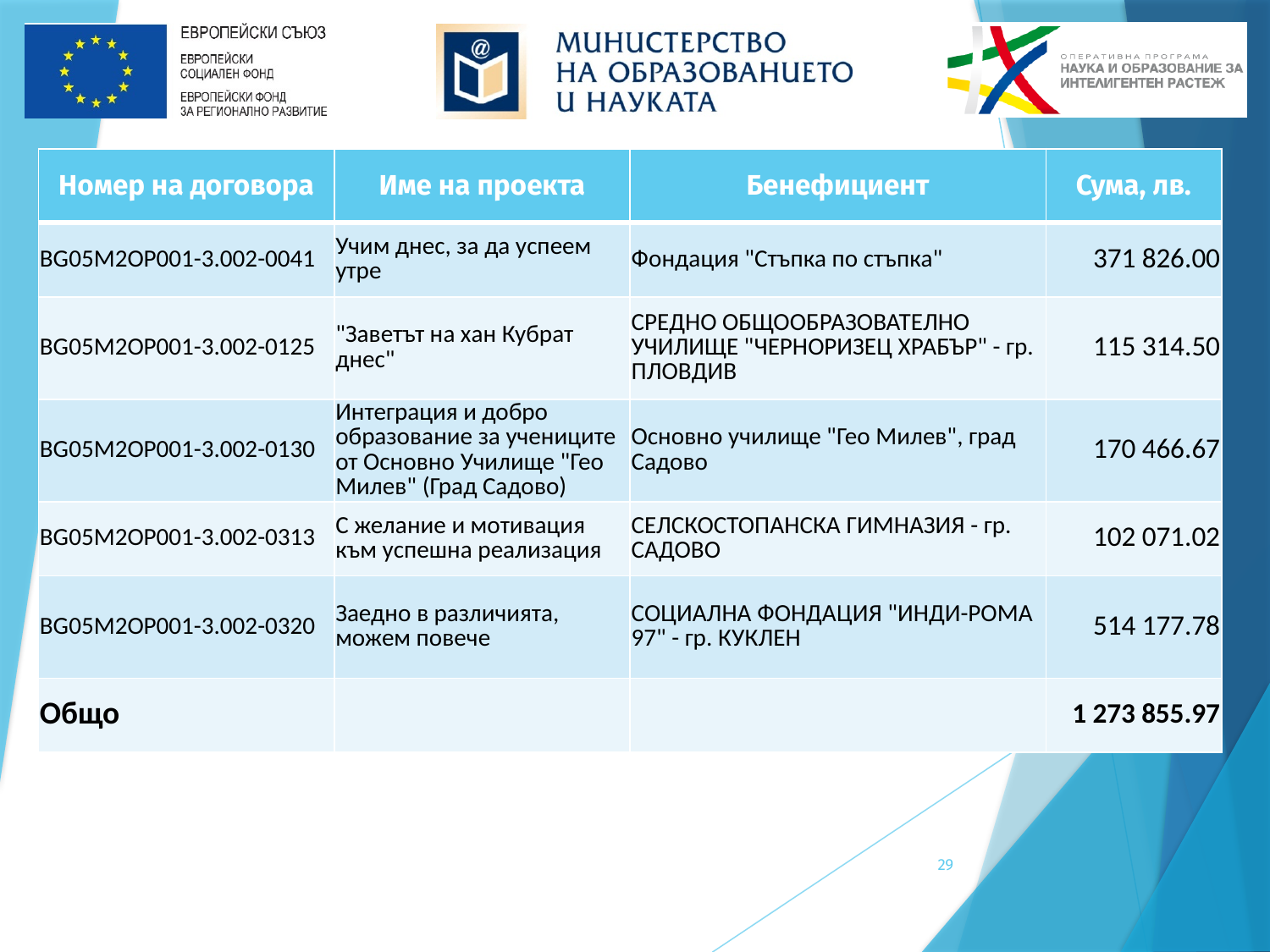

| Номер на договора | Име на проекта | Бенефициент | Сума, лв. |
| --- | --- | --- | --- |
| BG05M2OP001-3.002-0041 | Учим днес, за да успеем утре | Фондация "Стъпка по стъпка" | 371 826.00 |
| BG05M2OP001-3.002-0125 | "Заветът на хан Кубрат днес" | СРЕДНО ОБЩООБРАЗОВАТЕЛНО УЧИЛИЩЕ "ЧЕРНОРИЗЕЦ ХРАБЪР" - гр. ПЛОВДИВ | 115 314.50 |
| BG05M2OP001-3.002-0130 | Интеграция и добро образование за учениците от Основно Училище "Гео Милев" (Град Садово) | Основно училище "Гео Милев", град Садово | 170 466.67 |
| BG05M2OP001-3.002-0313 | С желание и мотивация към успешна реализация | СЕЛСКОСТОПАНСКА ГИМНАЗИЯ - гр. САДОВО | 102 071.02 |
| BG05M2OP001-3.002-0320 | Заедно в различията, можем повече | СОЦИАЛНА ФОНДАЦИЯ "ИНДИ-РОМА 97" - гр. КУКЛЕН | 514 177.78 |
| Общо |  |  | 1 273 855.97 |
29